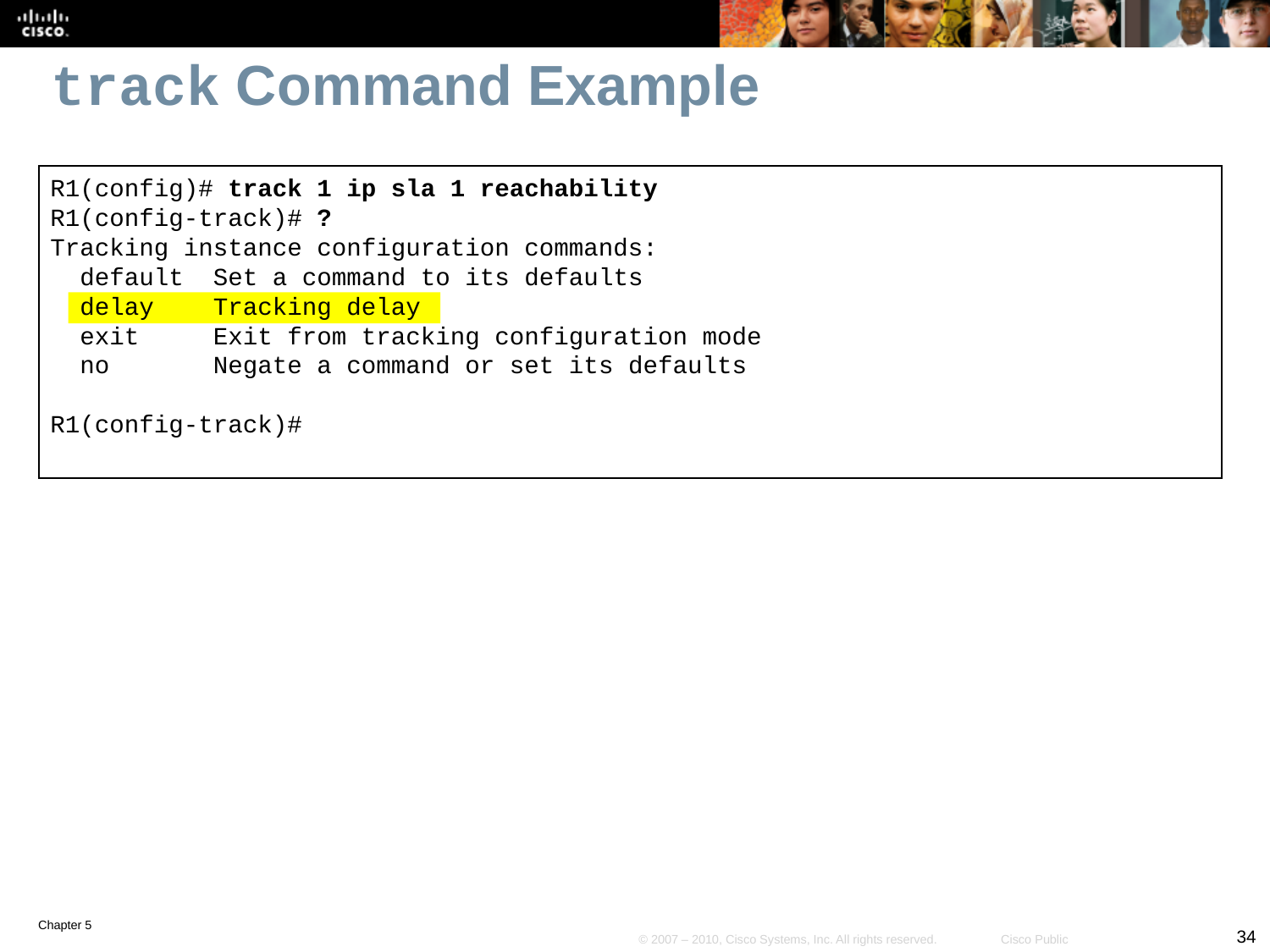

# track Command Example
R1(config)# track 1 ip sla 1 reachability
R1(config-track)# ?
Tracking instance configuration commands:
  default  Set a command to its defaults
  delay    Tracking delay
  exit     Exit from tracking configuration mode
  no       Negate a command or set its defaults

R1(config-track)#